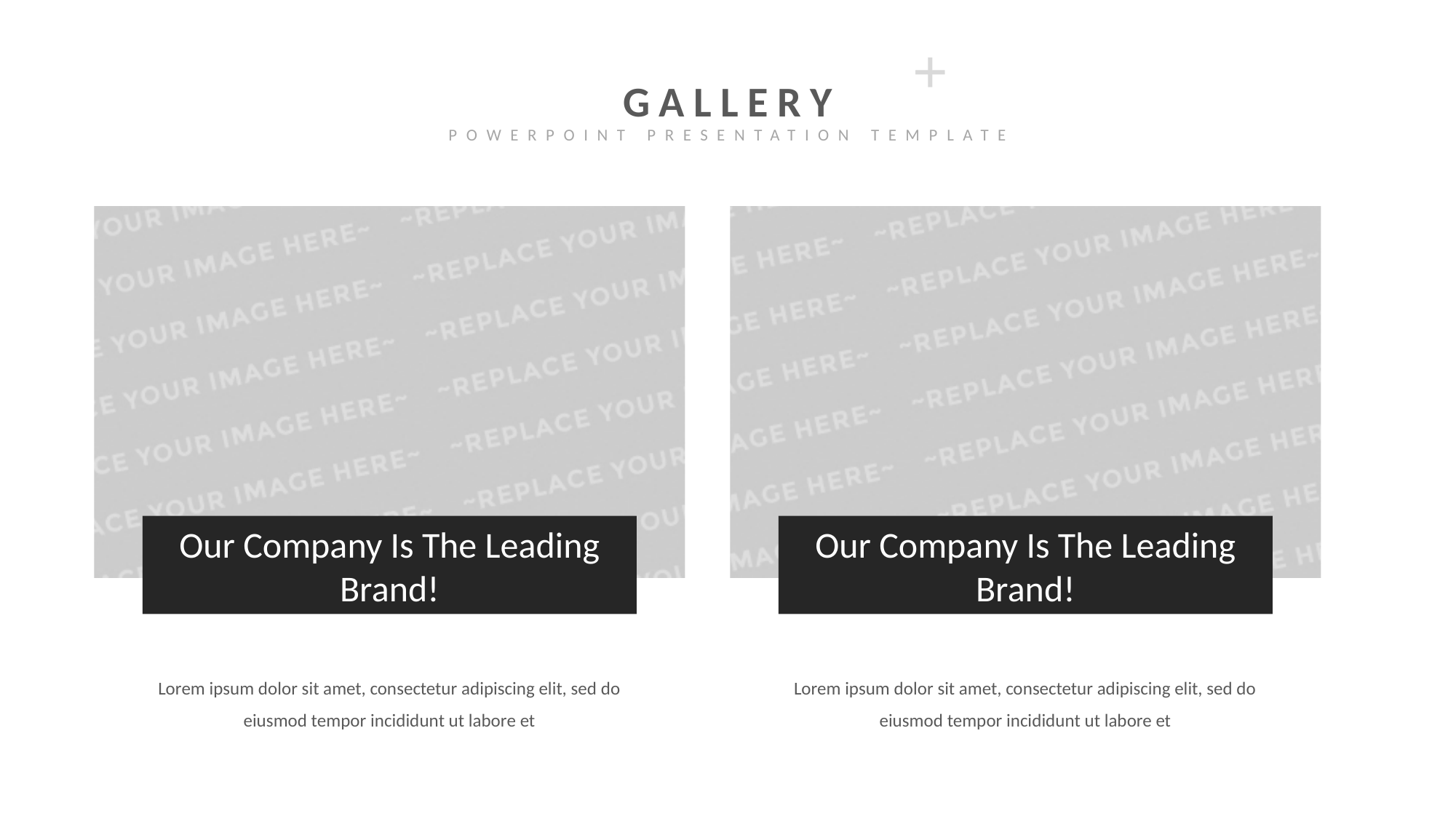

+
GALLERY
POWERPOINT PRESENTATION TEMPLATE
Our Company Is The Leading Brand!
Our Company Is The Leading Brand!
Lorem ipsum dolor sit amet, consectetur adipiscing elit, sed do eiusmod tempor incididunt ut labore et
Lorem ipsum dolor sit amet, consectetur adipiscing elit, sed do eiusmod tempor incididunt ut labore et